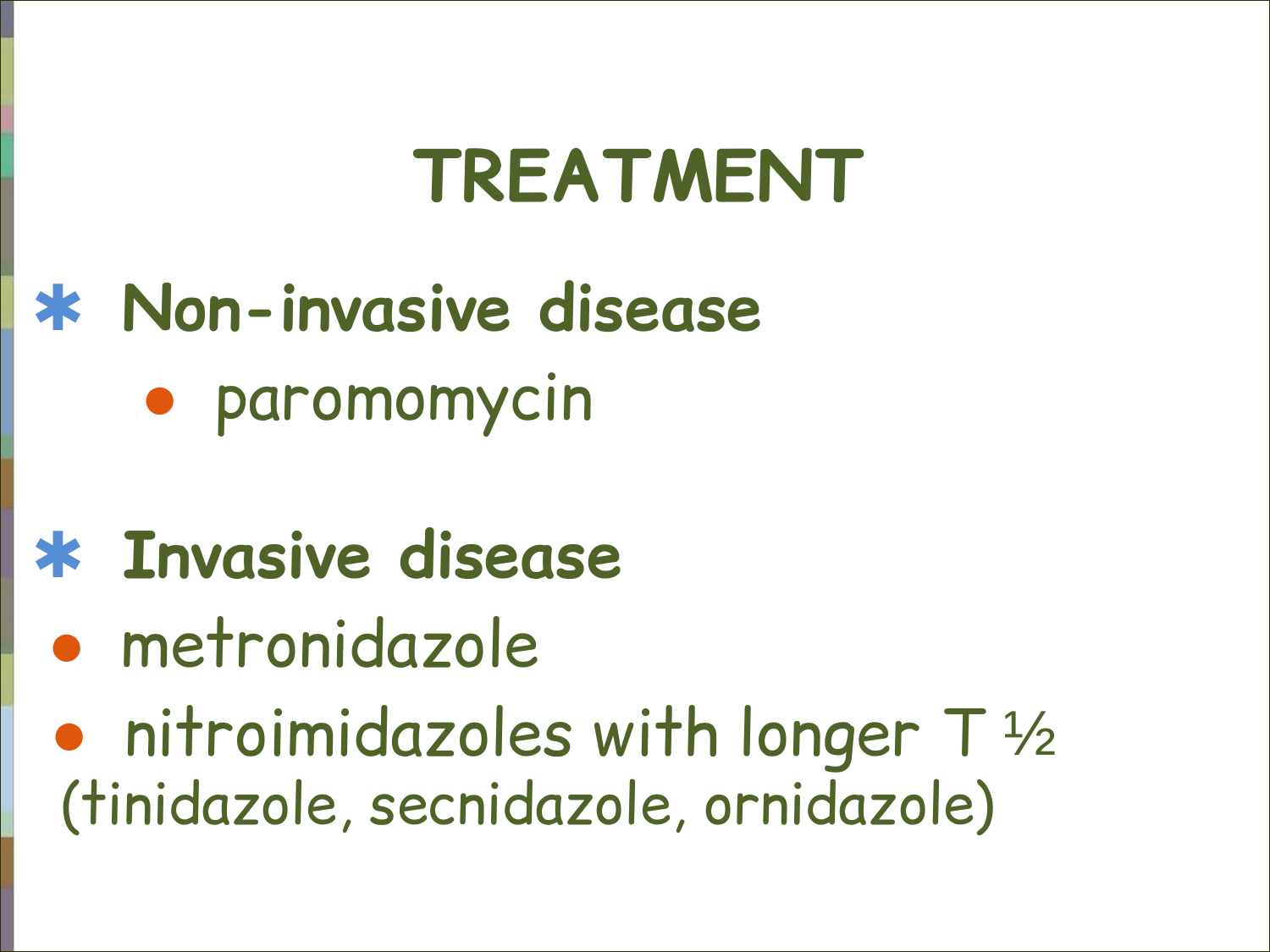

TREATMENT

 ✱  Non-invasive disease
       ●  paromomycin

 ✱  Invasive disease
  ●  metronidazole
  ●  nitroimidazoles with longer T ½         (tinidazole, secnidazole, ornidazole)

#